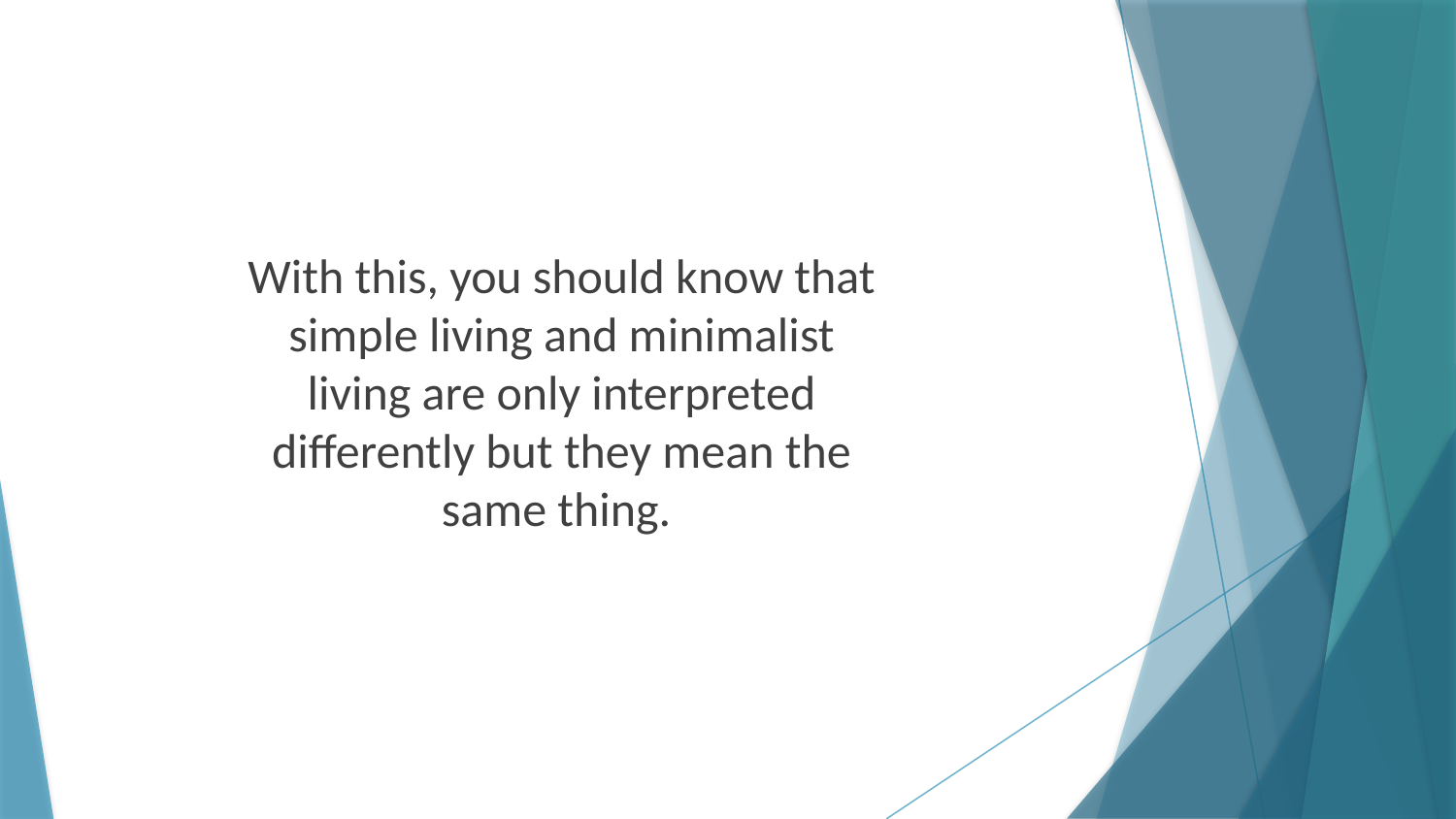

With this, you should know that simple living and minimalist living are only interpreted differently but they mean the same thing.